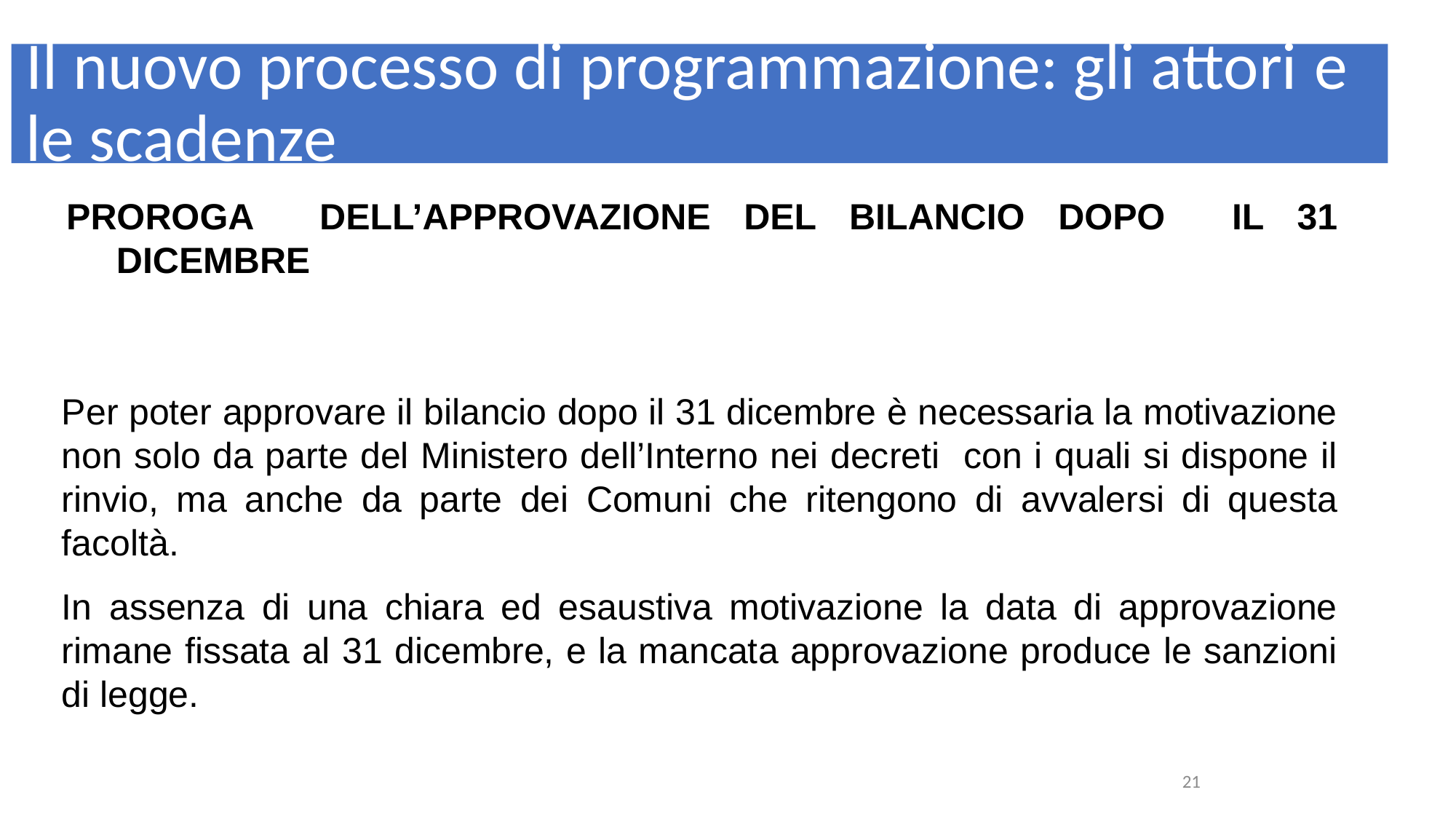

Il nuovo processo di programmazione: gli attori e le scadenze
PROROGA  DELL’APPROVAZIONE DEL BILANCIO DOPO  IL 31 DICEMBRE

Per poter approvare il bilancio dopo il 31 dicembre è necessaria la motivazione non solo da parte del Ministero dell’Interno nei decreti  con i quali si dispone il rinvio, ma anche da parte dei Comuni che ritengono di avvalersi di questa facoltà.
In assenza di una chiara ed esaustiva motivazione la data di approvazione rimane fissata al 31 dicembre, e la mancata approvazione produce le sanzioni di legge.

21